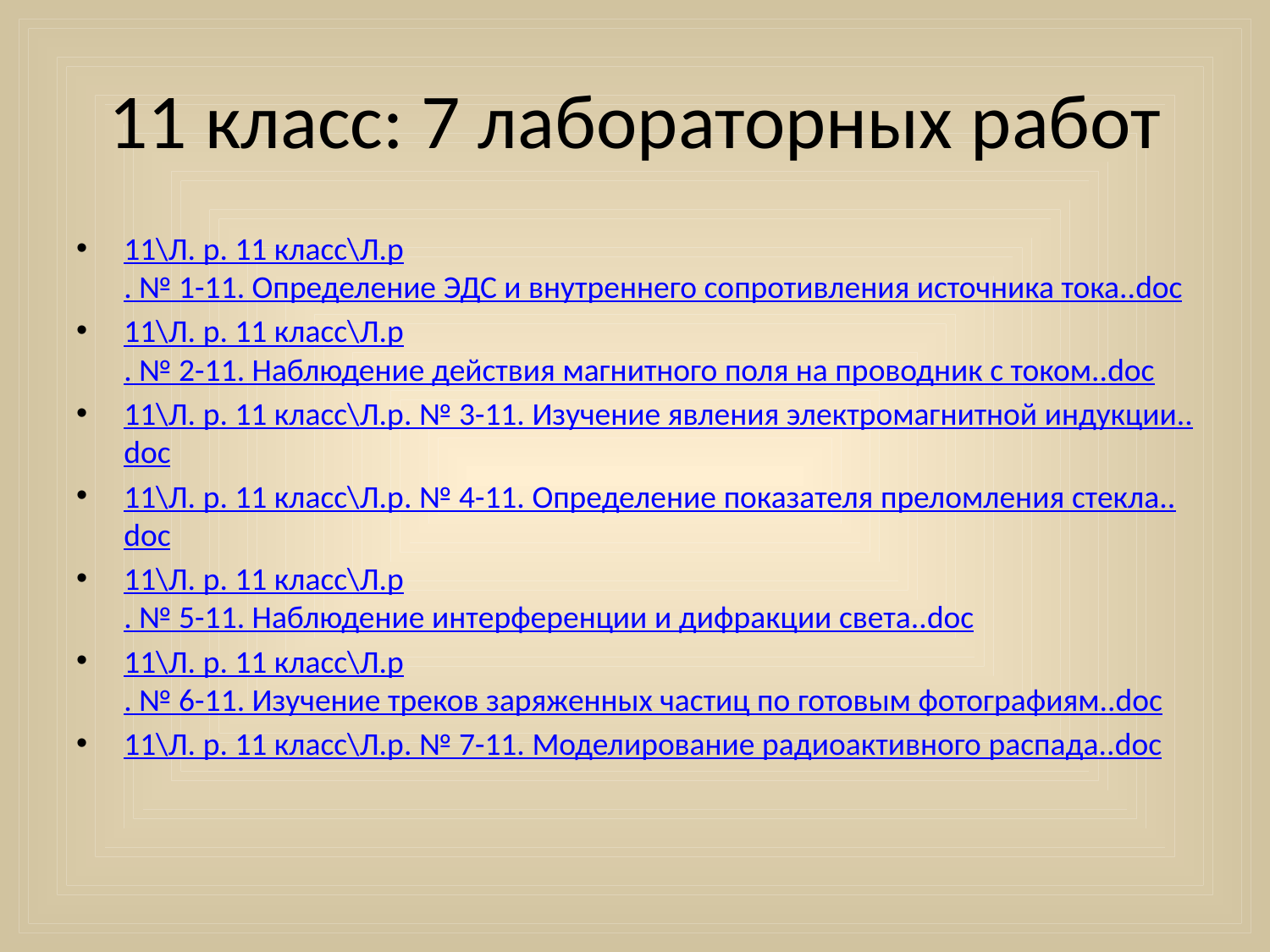

# 11 класс: 7 лабораторных работ
11\Л. р. 11 класс\Л.р. № 1-11. Определение ЭДС и внутреннего сопротивления источника тока..doc
11\Л. р. 11 класс\Л.р. № 2-11. Наблюдение действия магнитного поля на проводник с током..doc
11\Л. р. 11 класс\Л.р. № 3-11. Изучение явления электромагнитной индукции..doc
11\Л. р. 11 класс\Л.р. № 4-11. Определение показателя преломления стекла..doc
11\Л. р. 11 класс\Л.р. № 5-11. Наблюдение интерференции и дифракции света..doc
11\Л. р. 11 класс\Л.р. № 6-11. Изучение треков заряженных частиц по готовым фотографиям..doc
11\Л. р. 11 класс\Л.р. № 7-11. Моделирование радиоактивного распада..doc